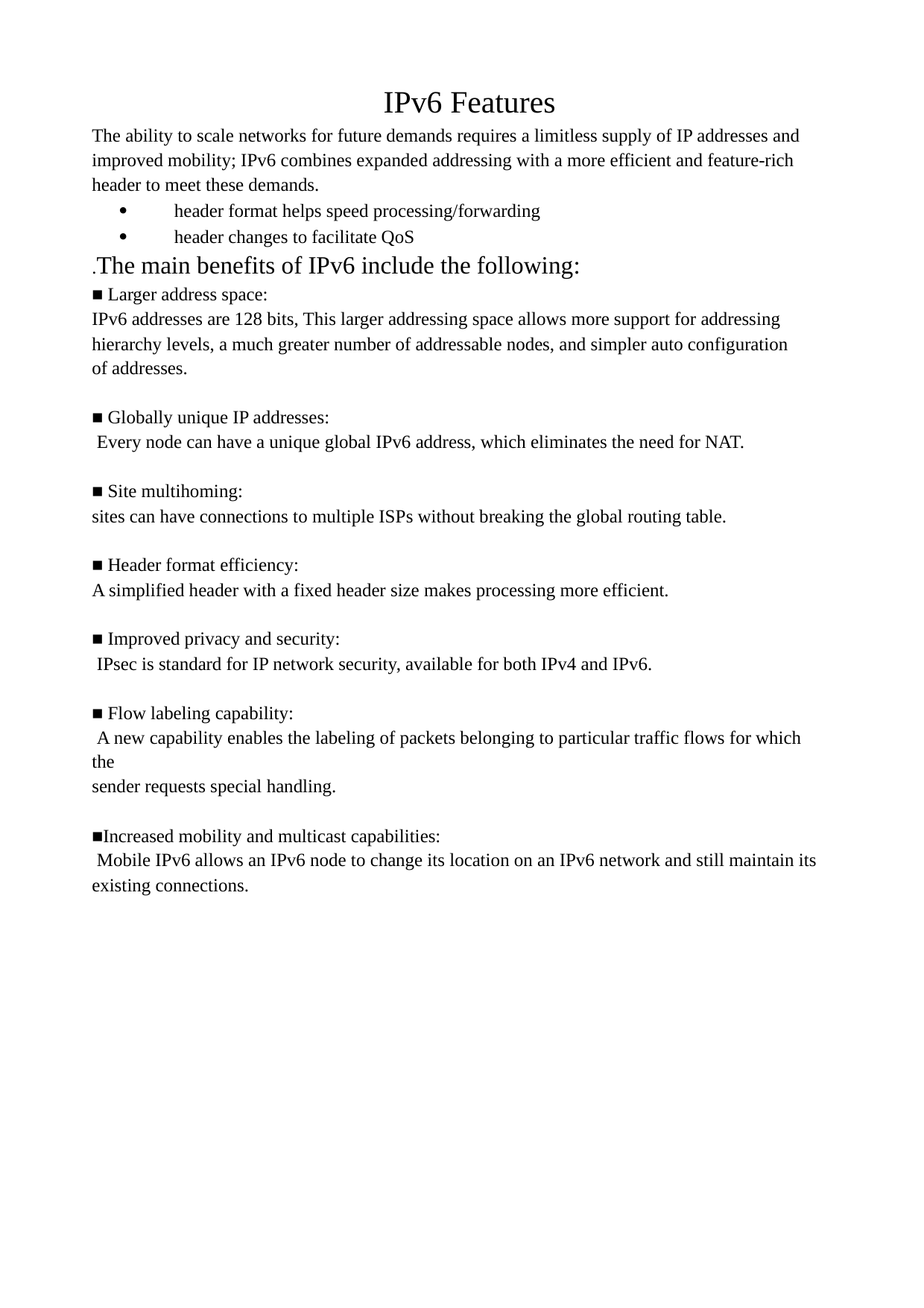

IPv6 Features
The ability to scale networks for future demands requires a limitless supply of IP addresses and
improved mobility; IPv6 combines expanded addressing with a more efficient and feature-rich
header to meet these demands.
•     header format helps speed processing/forwarding
•     header changes to facilitate QoS
.The main benefits of IPv6 include the following:
■ Larger address space:
IPv6 addresses are 128 bits, This larger addressing space allows more support for addressing
hierarchy levels, a much greater number of addressable nodes, and simpler auto configuration
of addresses.

■ Globally unique IP addresses:
Every node can have a unique global IPv6 address, which eliminates the need for NAT.

■ Site multihoming:
sites can have connections to multiple ISPs without breaking the global routing table.

■ Header format efficiency:
A simplified header with a fixed header size makes processing more efficient.

■ Improved privacy and security:
IPsec is standard for IP network security, available for both IPv4 and IPv6.

■ Flow labeling capability:
A new capability enables the labeling of packets belonging to particular traffic flows for which the
sender requests special handling.

■Increased mobility and multicast capabilities:
Mobile IPv6 allows an IPv6 node to change its location on an IPv6 network and still maintain its
existing connections.